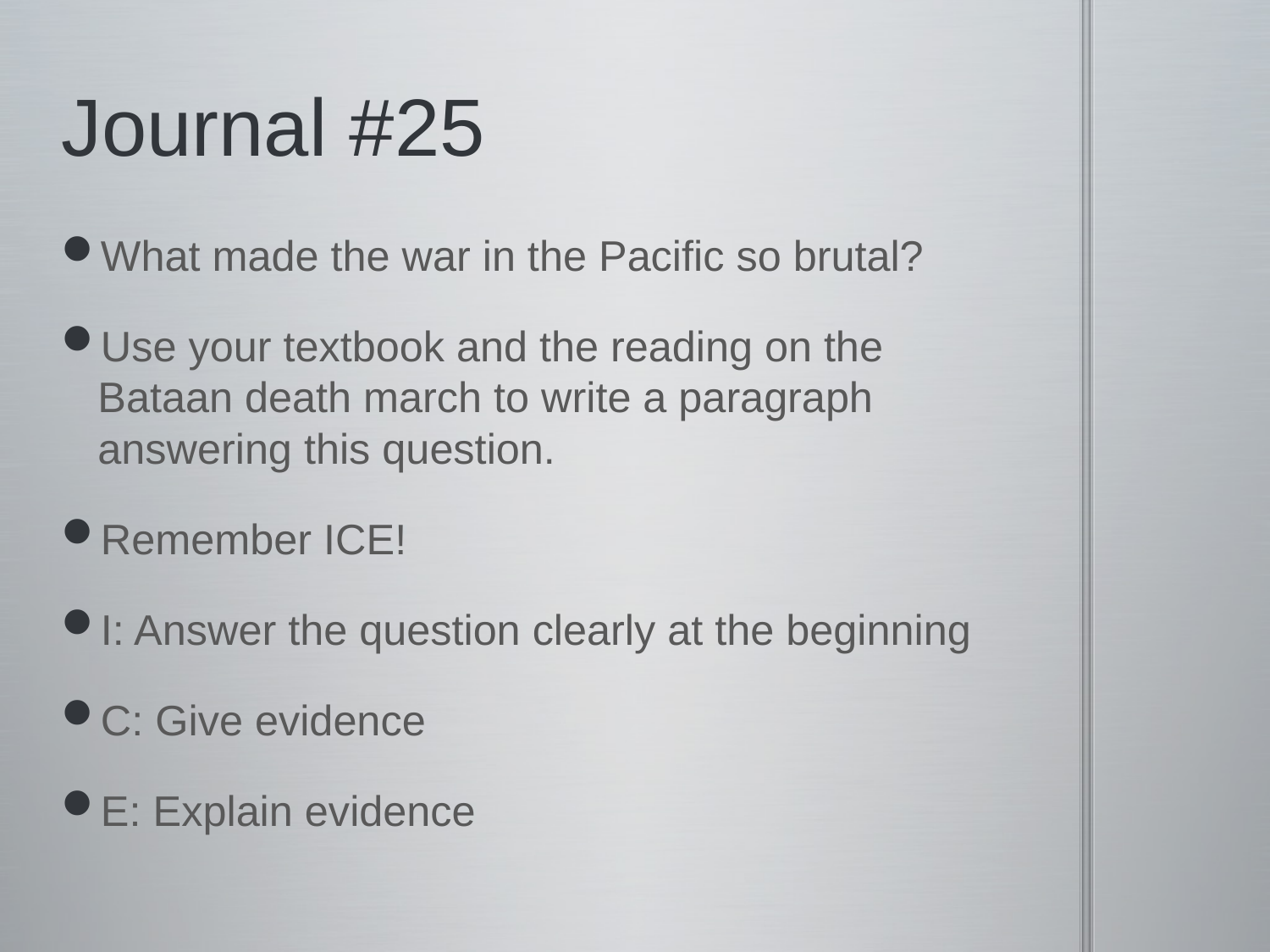

# Journal #25
What made the war in the Pacific so brutal?
Use your textbook and the reading on the Bataan death march to write a paragraph answering this question.
Remember ICE!
I: Answer the question clearly at the beginning
C: Give evidence
E: Explain evidence